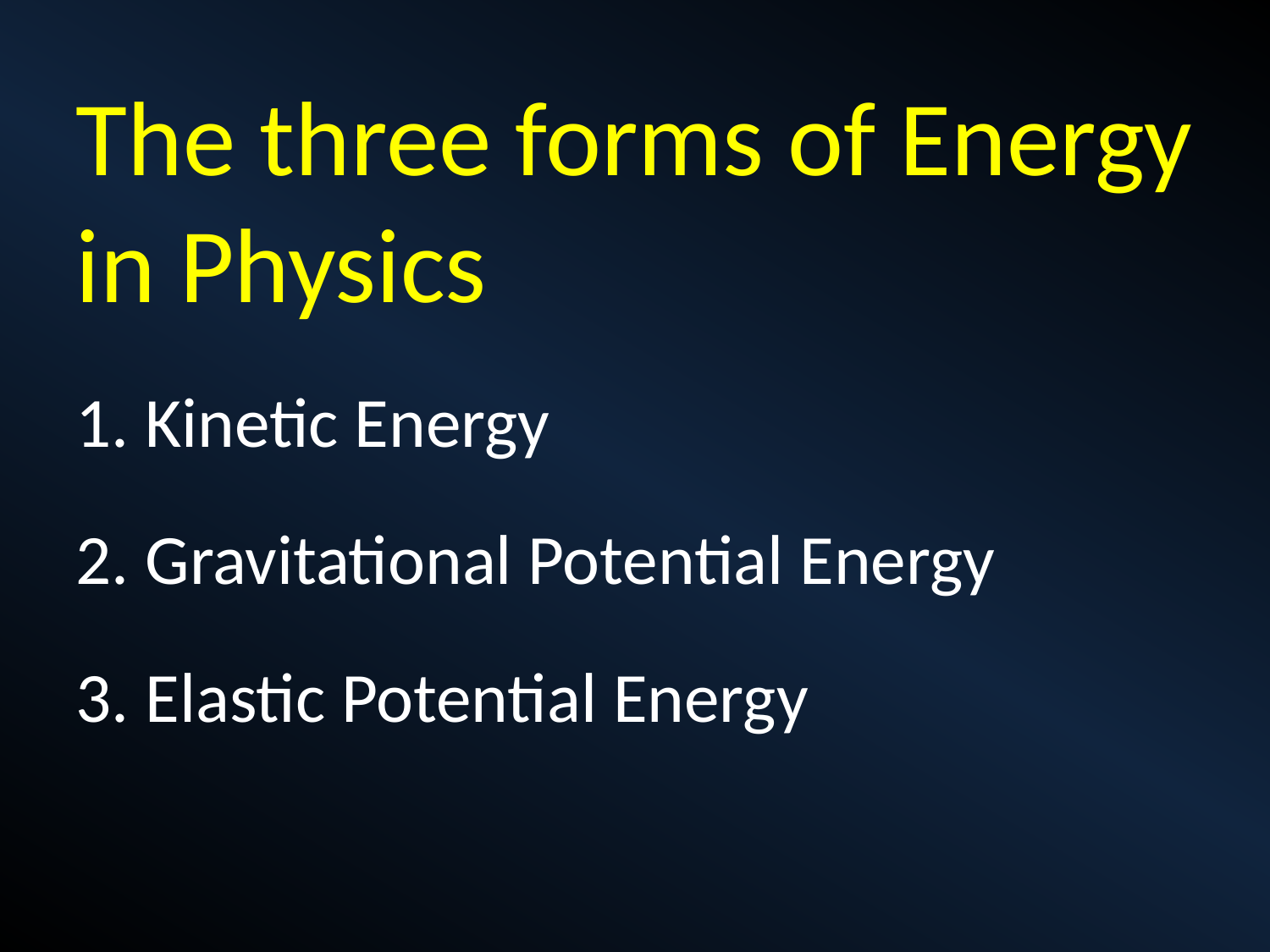

The three forms of Energy in Physics
1. Kinetic Energy
2. Gravitational Potential Energy
3. Elastic Potential Energy